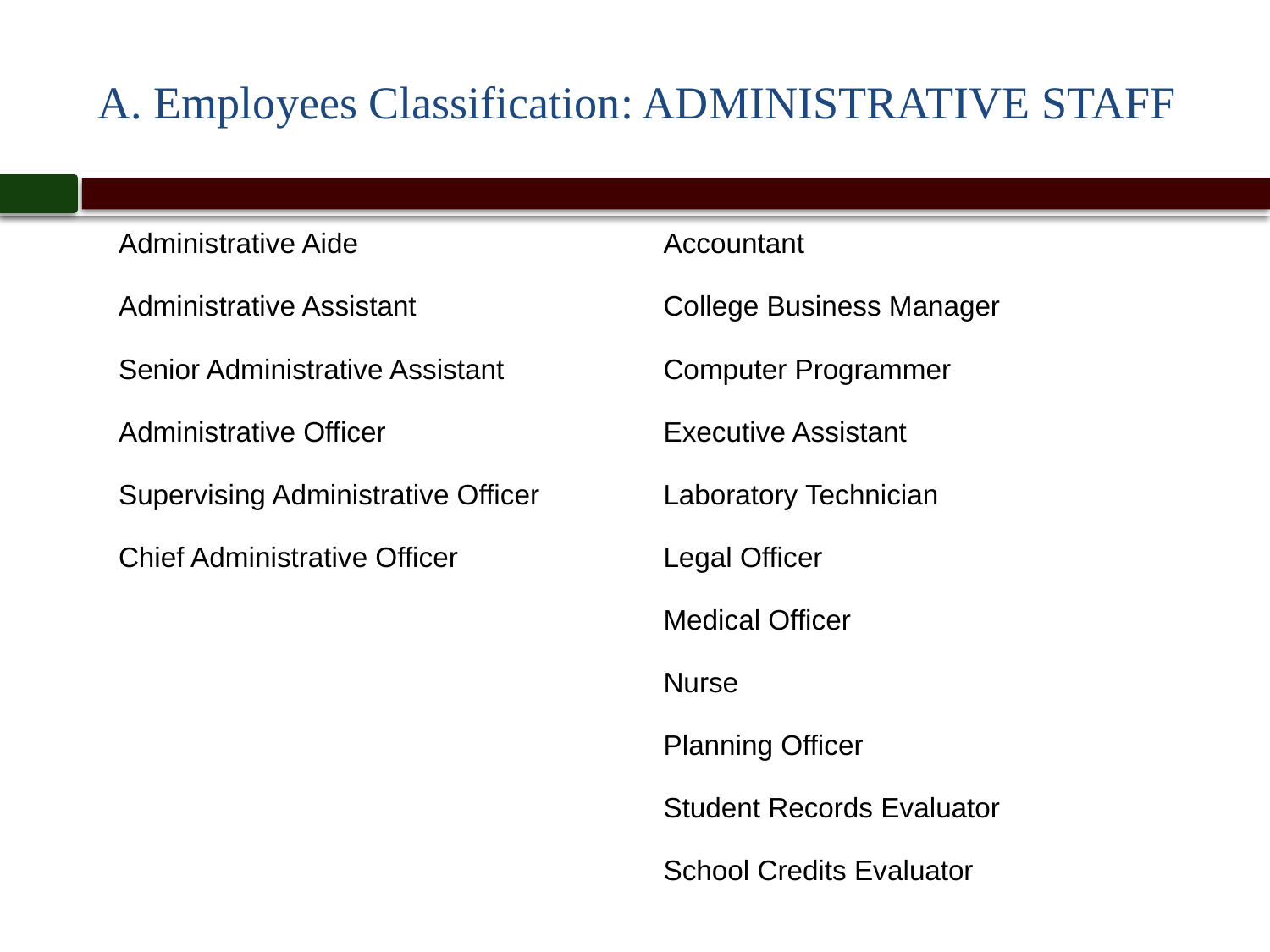

# A. Employees Classification: ADMINISTRATIVE STAFF

| Administrative Aide Administrative Assistant Senior Administrative Assistant Administrative Officer Supervising Administrative Officer Chief Administrative Officer | Accountant College Business Manager Computer Programmer Executive Assistant Laboratory Technician Legal Officer Medical Officer Nurse Planning Officer Student Records Evaluator School Credits Evaluator |
| --- | --- |